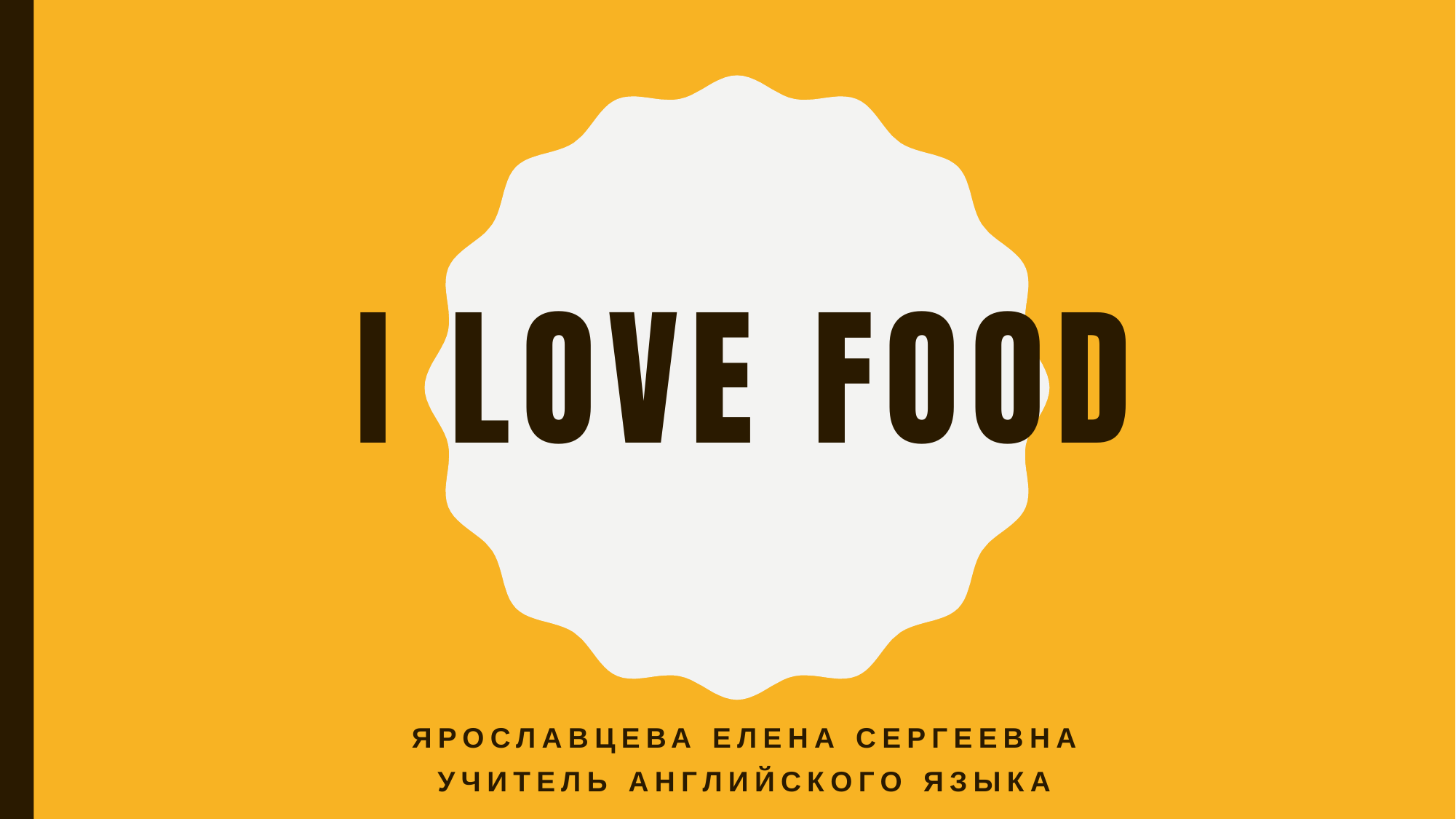

# I love FOOD
Ярославцева Елена Сергеевна
Учитель английского языка